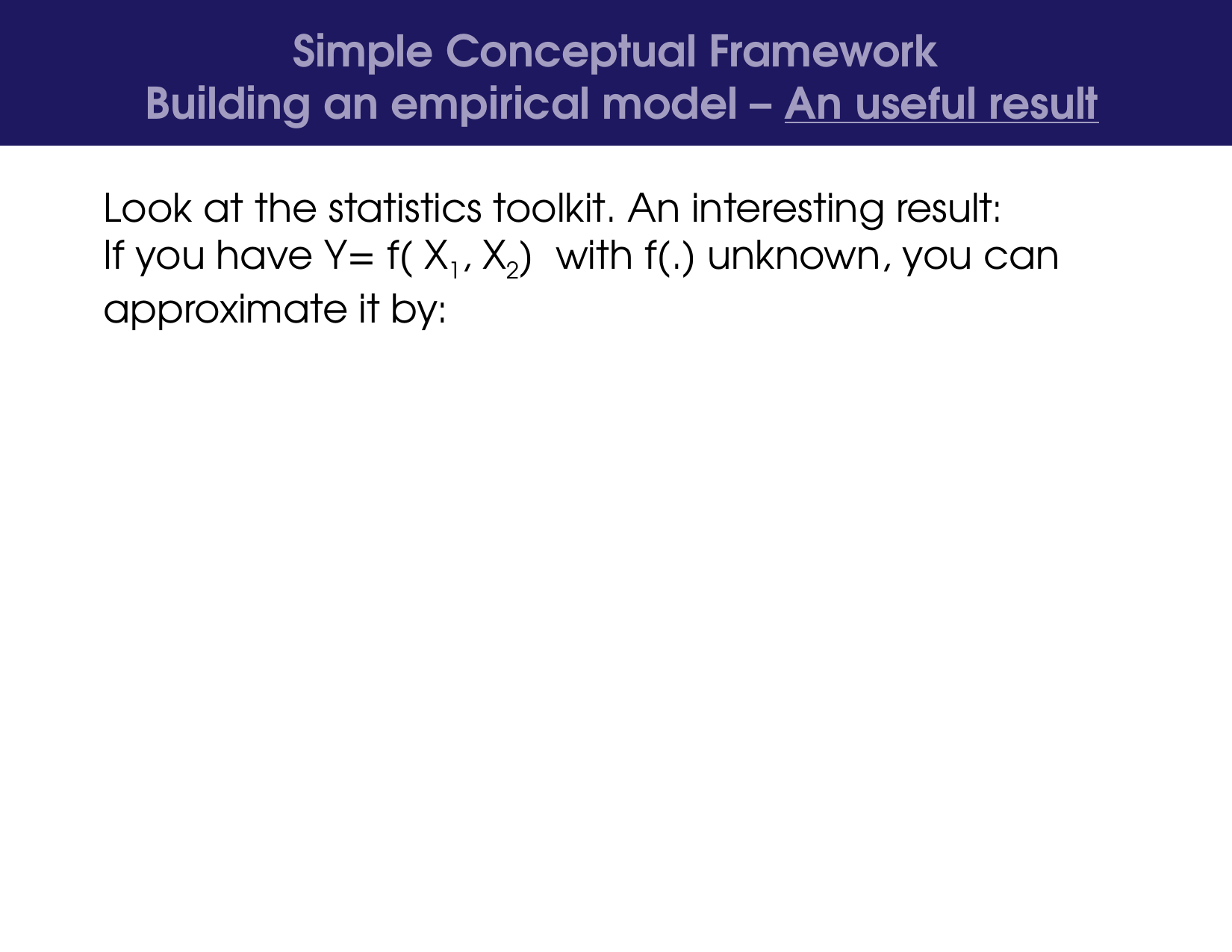

Simple Conceptual Framework
 Building an empirical model – An useful result
Look at the statistics toolkit. An interesting result:
If you have Y= f( X1, X2)  with f(.) unknown, you can approximate it by: